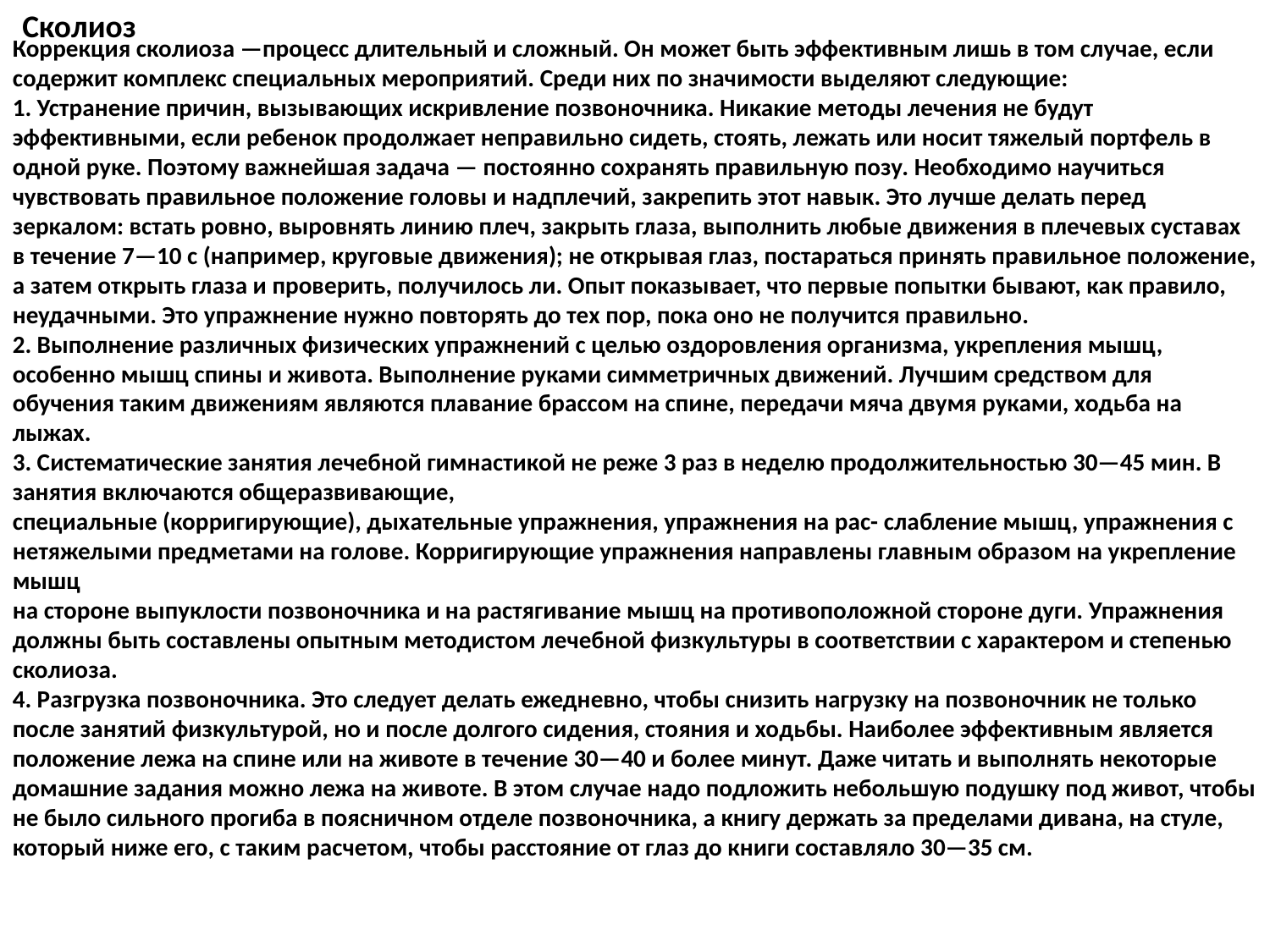

Сколиоз
Коррекция сколиоза —процесс длительный и сложный. Он может быть эффективным лишь в том случае, если содержит комплекс специальных мероприятий. Среди них по значимости выделяют следующие:
1. Устранение причин, вызывающих искривление позвоночника. Никакие методы лечения не будут эффективными, если ребенок продолжает неправильно сидеть, стоять, лежать или носит тяжелый портфель в одной руке. Поэтому важнейшая задача — постоянно сохранять правильную позу. Необходимо научиться чувствовать правильное положение головы и надплечий, закрепить этот навык. Это лучше делать перед зеркалом: встать ровно, выровнять линию плеч, закрыть глаза, выполнить любые движения в плечевых суставах в течение 7—10 с (например, круговые движения); не открывая глаз, постараться принять правильное положение, а затем открыть глаза и проверить, получилось ли. Опыт показывает, что первые попытки бывают, как правило, неудачными. Это упражнение нужно повторять до тех пор, пока оно не получится правильно.
2. Выполнение различных физических упражнений с целью оздоровления организма, укрепления мышц, особенно мышц спины и живота. Выполнение руками симметричных движений. Лучшим средством для обучения таким движениям являются плавание брассом на спине, передачи мяча двумя руками, ходьба на лыжах.
3. Систематические занятия лечебной гимнастикой не реже 3 раз в неделю продолжительностью 30—45 мин. В занятия включаются общеразвивающие,
специальные (корригирующие), дыхательные упражнения, упражнения на рас- слабление мышц, упражнения с нетяжелыми предметами на голове. Корригирующие упражнения направлены главным образом на укрепление мышц
на стороне выпуклости позвоночника и на растягивание мышц на противоположной стороне дуги. Упражнения должны быть составлены опытным методистом лечебной физкультуры в соответствии с характером и степенью сколиоза.
4. Разгрузка позвоночника. Это следует делать ежедневно, чтобы снизить нагрузку на позвоночник не только после занятий физкультурой, но и после долгого сидения, стояния и ходьбы. Наиболее эффективным является положение лежа на спине или на животе в течение 30—40 и более минут. Даже читать и выполнять некоторые домашние задания можно лежа на животе. В этом случае надо подложить небольшую подушку под живот, чтобы не было сильного прогиба в поясничном отделе позвоночника, а книгу держать за пределами дивана, на стуле, который ниже его, с таким расчетом, чтобы расстояние от глаз до книги составляло 30—35 см.